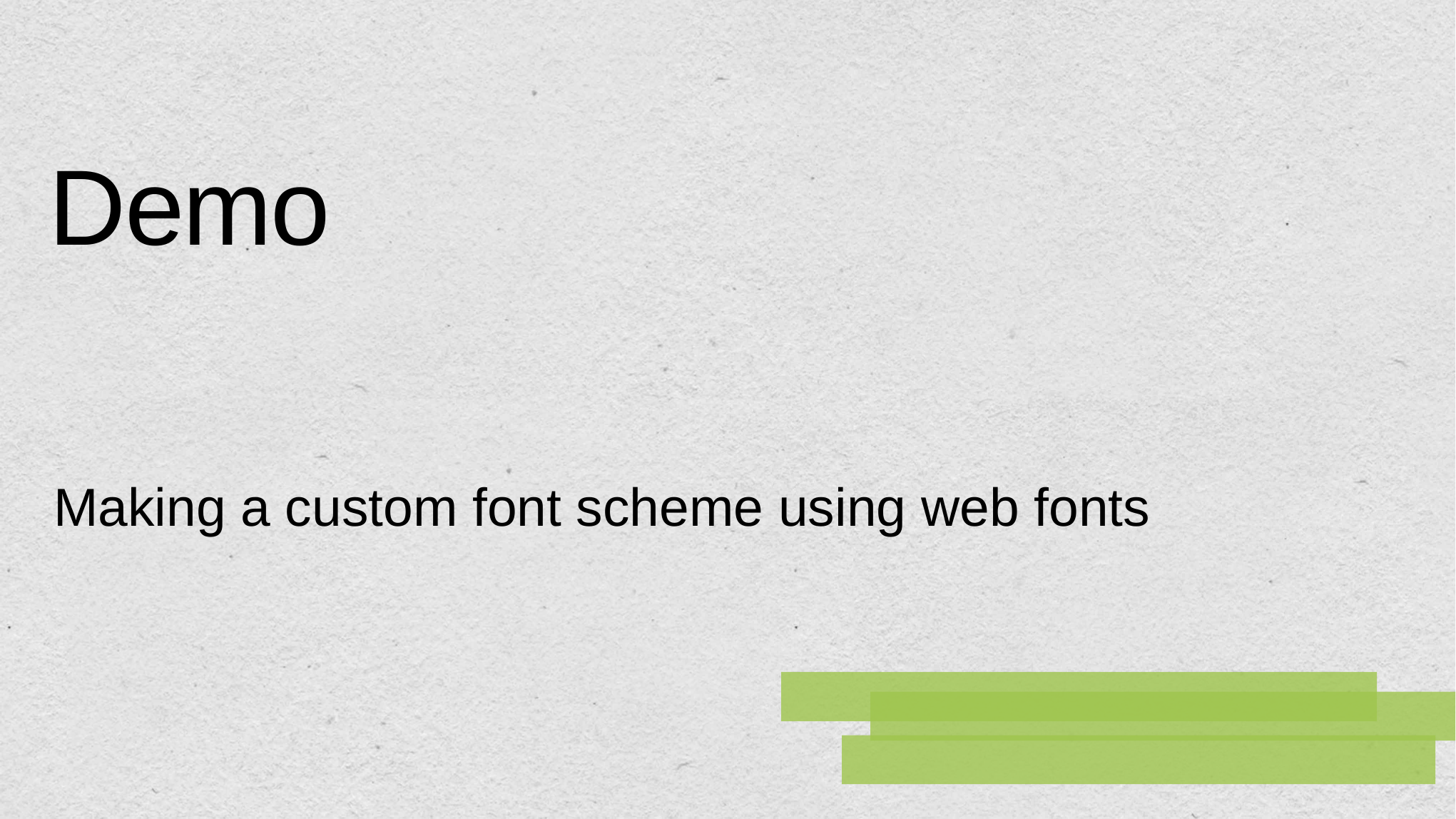

# Demo
Making a custom font scheme using web fonts